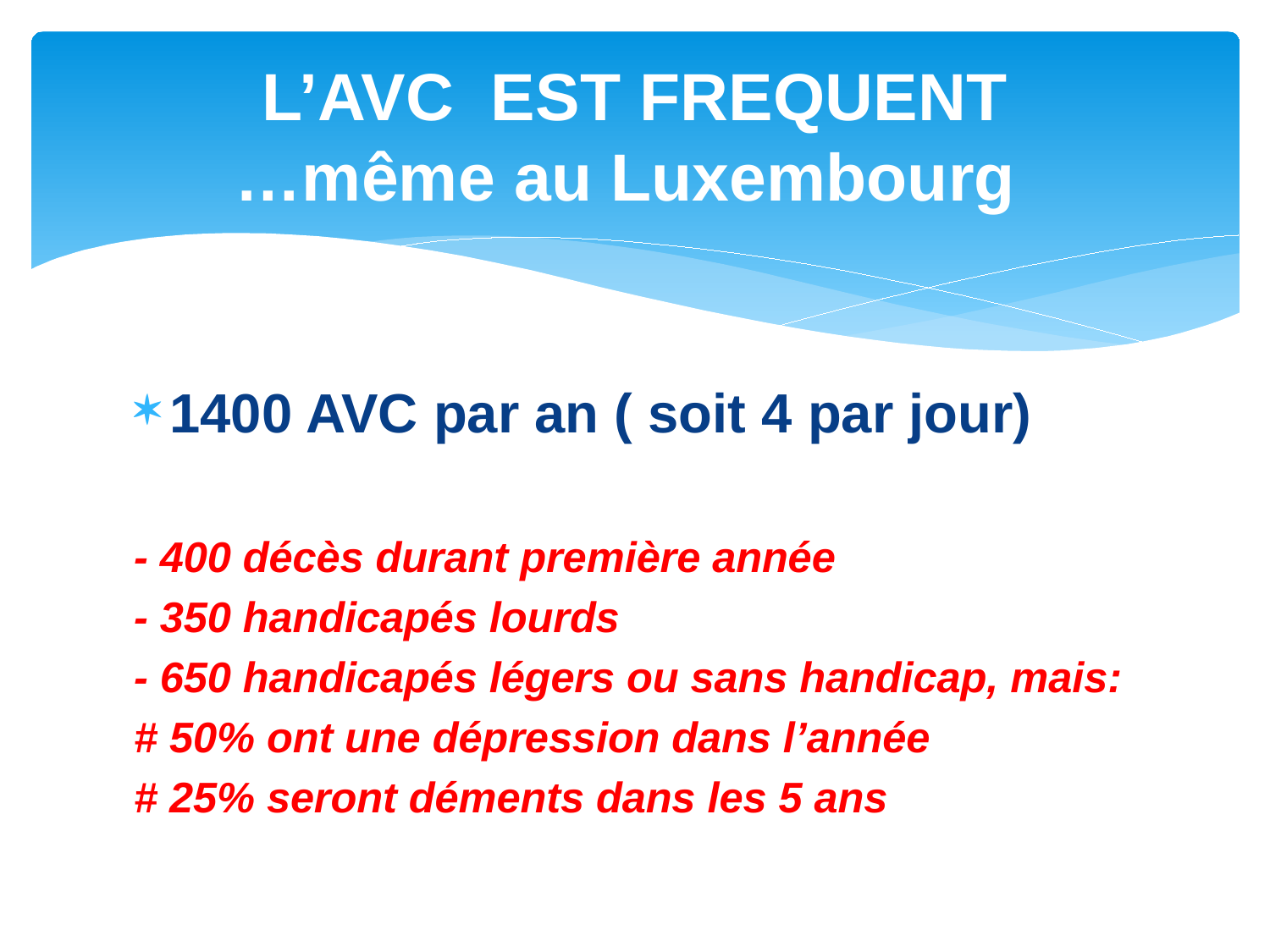

# L’AVC  EST FREQUENT …même au Luxembourg
1400 AVC par an ( soit 4 par jour)

- 400 décès durant première année
- 350 handicapés lourds
- 650 handicapés légers ou sans handicap, mais:
# 50% ont une dépression dans l’année
# 25% seront déments dans les 5 ans